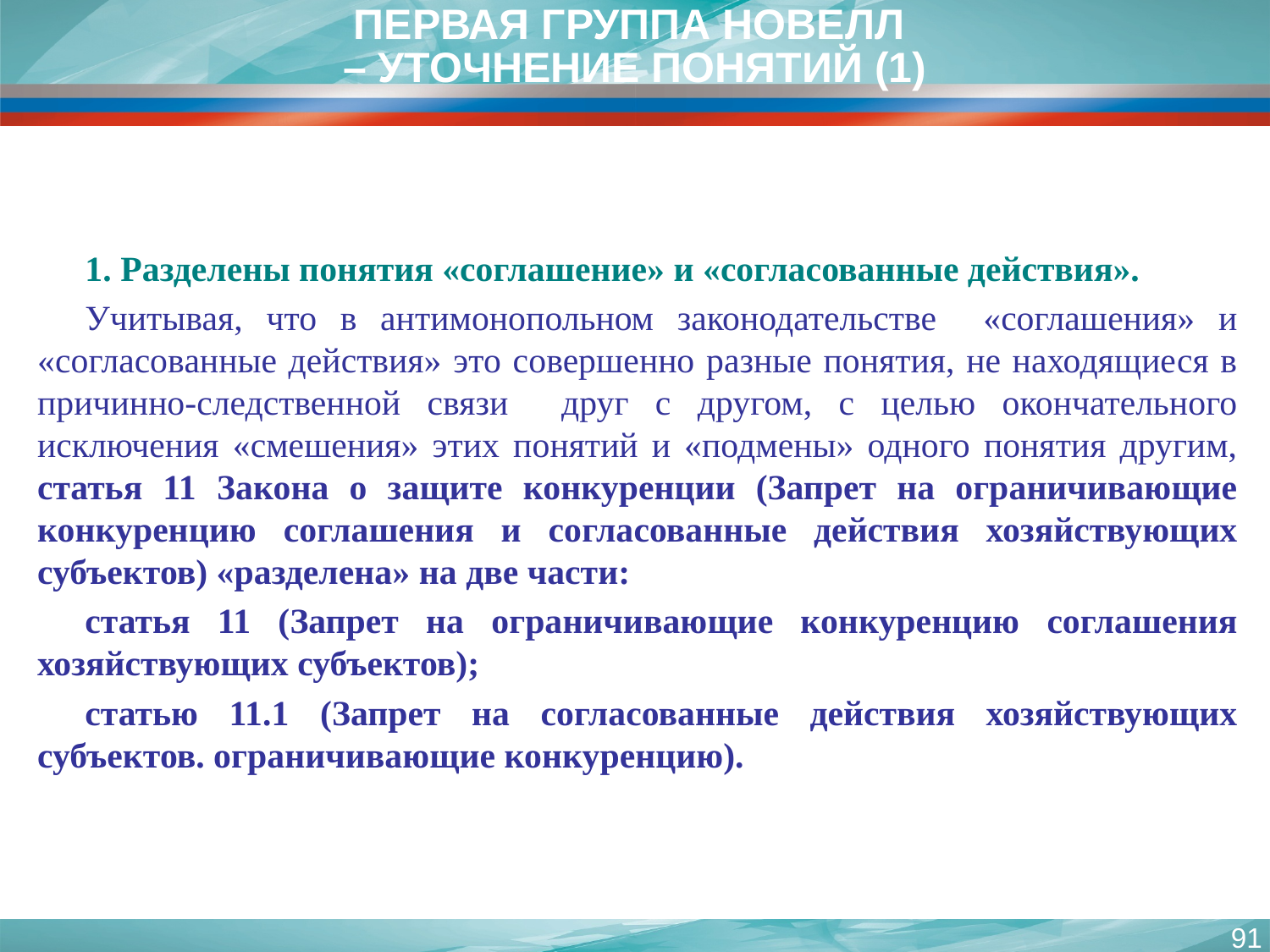

ПЕРВАЯ ГРУППА НОВЕЛЛ
– УТОЧНЕНИЕ ПОНЯТИЙ (1)
1. Разделены понятия «соглашение» и «согласованные действия».
Учитывая, что в антимонопольном законодательстве  «соглашения» и «согласованные действия» это совершенно разные понятия, не находящиеся в причинно-следственной связи  друг с другом, с целью окончательного исключения «смешения» этих понятий и «подмены» одного понятия другим, статья 11 Закона о защите конкуренции (Запрет на ограничивающие конкуренцию соглашения и согласованные действия хозяйствующих субъектов) «разделена» на две части:
статья 11 (Запрет на ограничивающие конкуренцию соглашения хозяйствующих субъектов);
статью 11.1 (Запрет на согласованные действия хозяйствующих субъектов. ограничивающие конкуренцию).
91